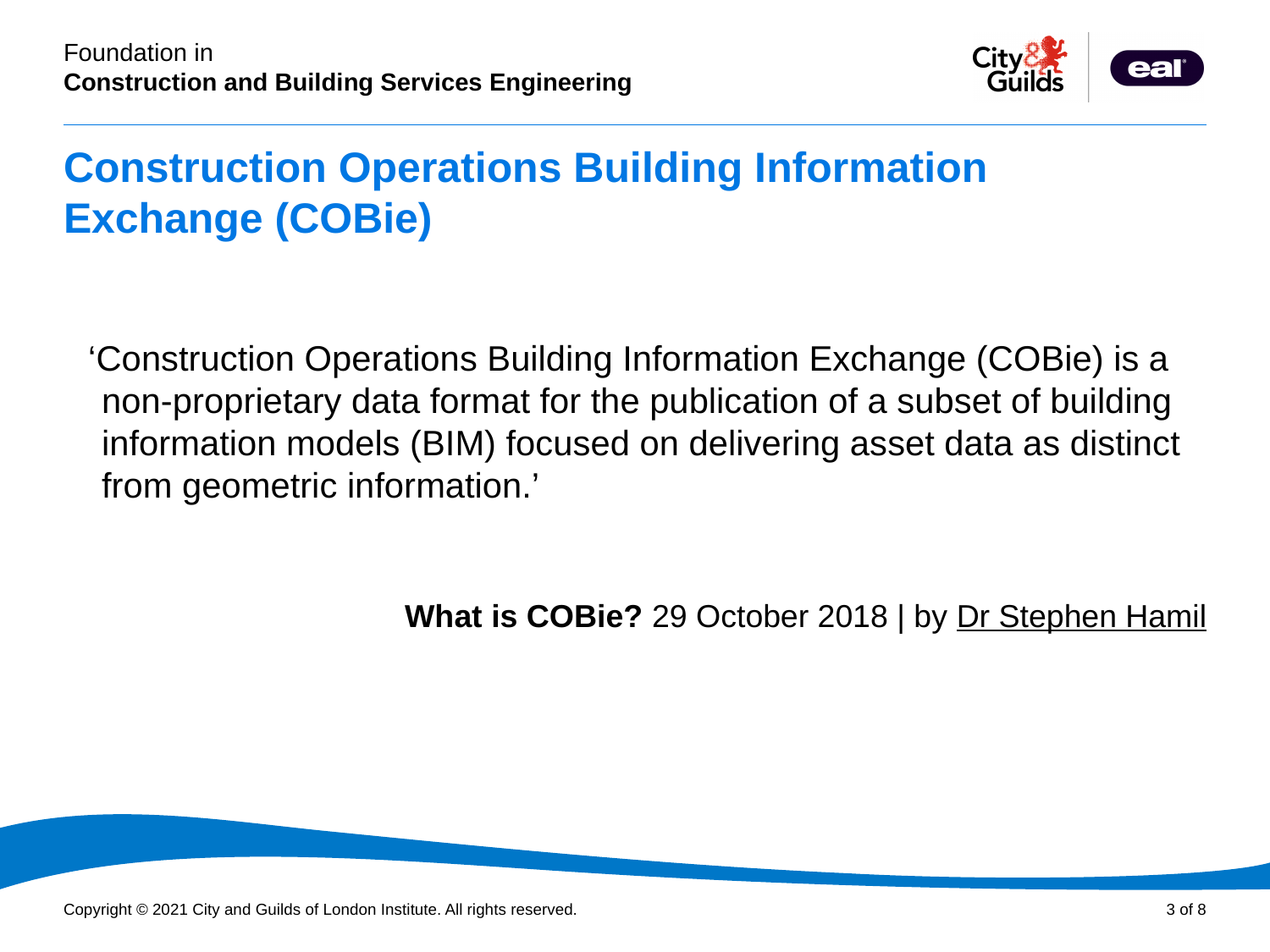

# Construction Operations Building Information Exchange (COBie)

‘Construction Operations Building Information Exchange (COBie) is a non-proprietary data format for the publication of a subset of building information models (BIM) focused on delivering asset data as distinct from geometric information.’

What is COBie? 29 October 2018 | by Dr Stephen Hamil